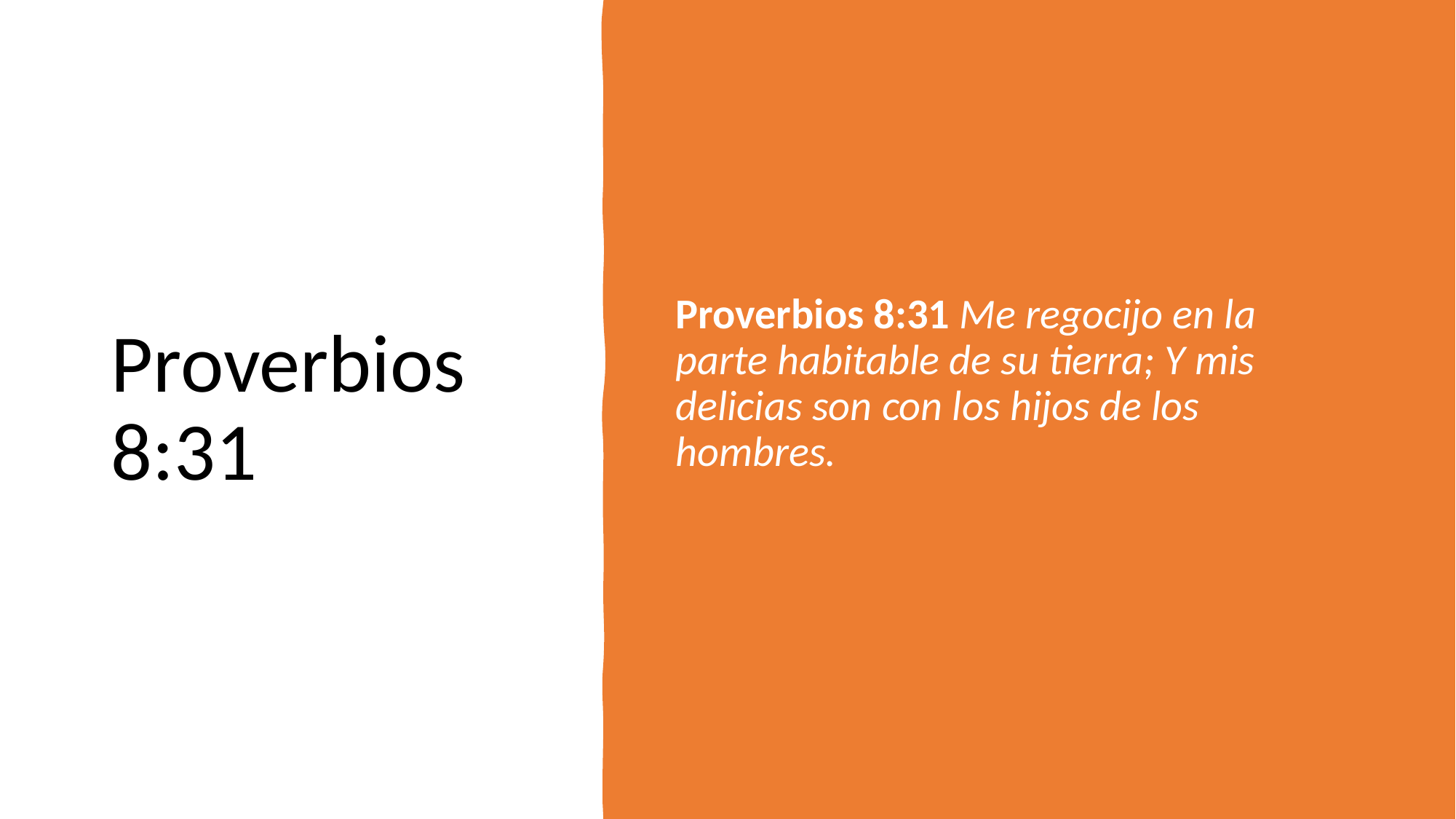

# Proverbios 8:31
Proverbios 8:31 Me regocijo en la parte habitable de su tierra; Y mis delicias son con los hijos de los hombres.